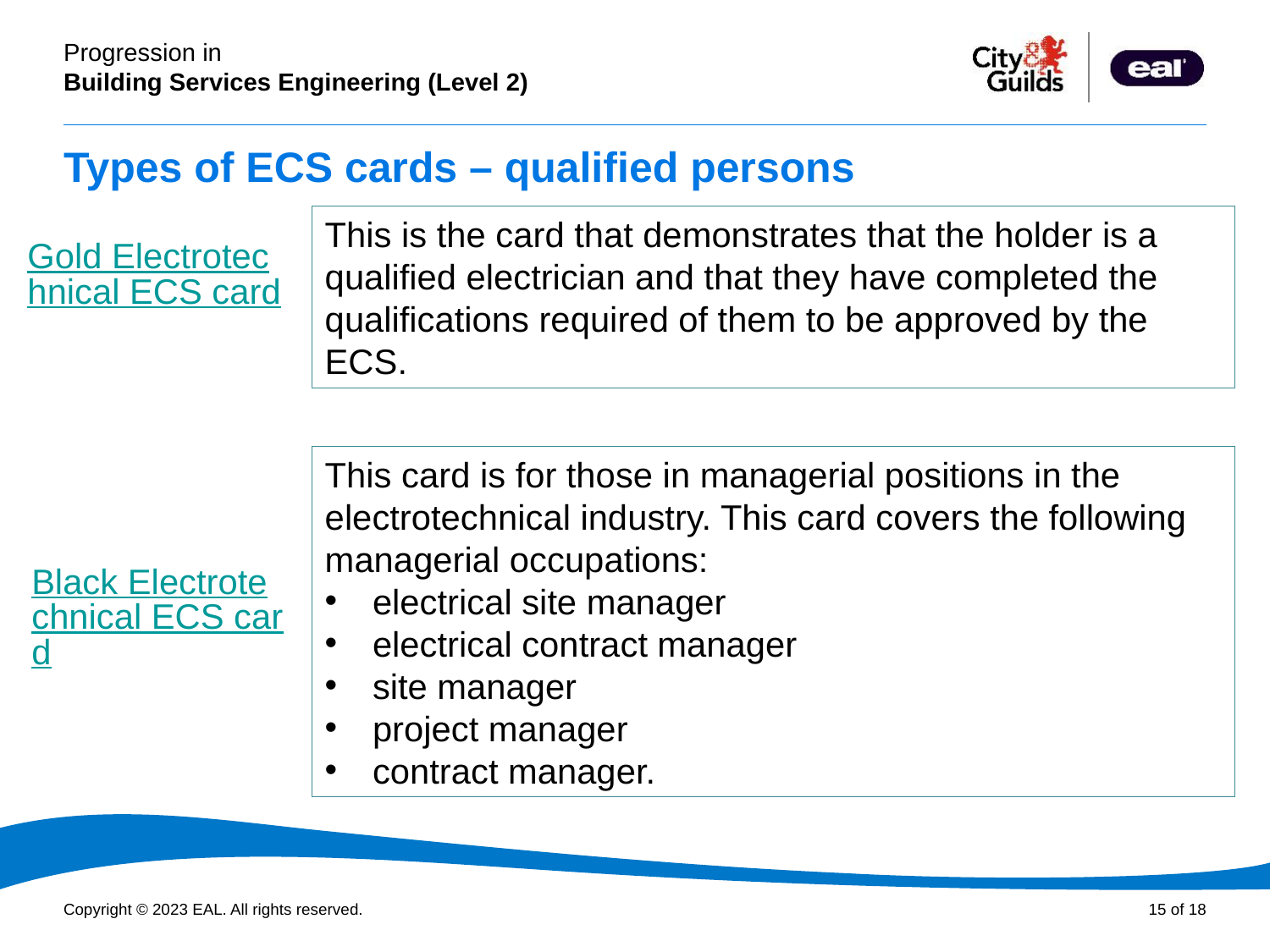

# Types of ECS cards – qualified persons
This is the card that demonstrates that the holder is a qualified electrician and that they have completed the qualifications required of them to be approved by the ECS.
Gold Electrotechnical ECS card
This card is for those in managerial positions in the electrotechnical industry. This card covers the following managerial occupations:
electrical site manager
electrical contract manager
site manager
project manager
contract manager.
Black Electrotechnical ECS card